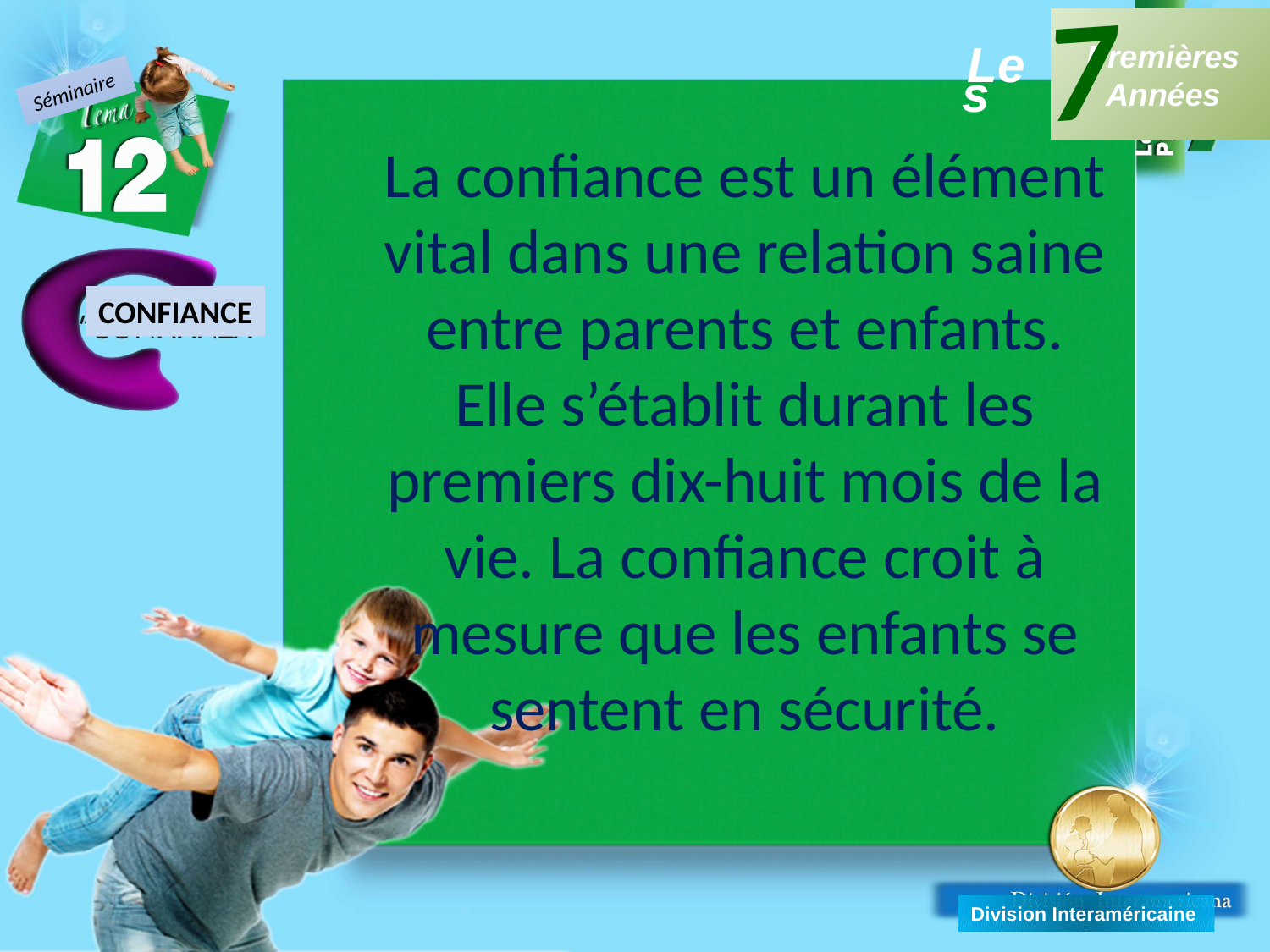

7
Premières
Années
Les
Séminaire

La confiance est un élément vital dans une relation saine entre parents et enfants. Elle s’établit durant les premiers dix-huit mois de la vie. La confiance croit à mesure que les enfants se sentent en sécurité.
CONFIANCE
Division Interaméricaine